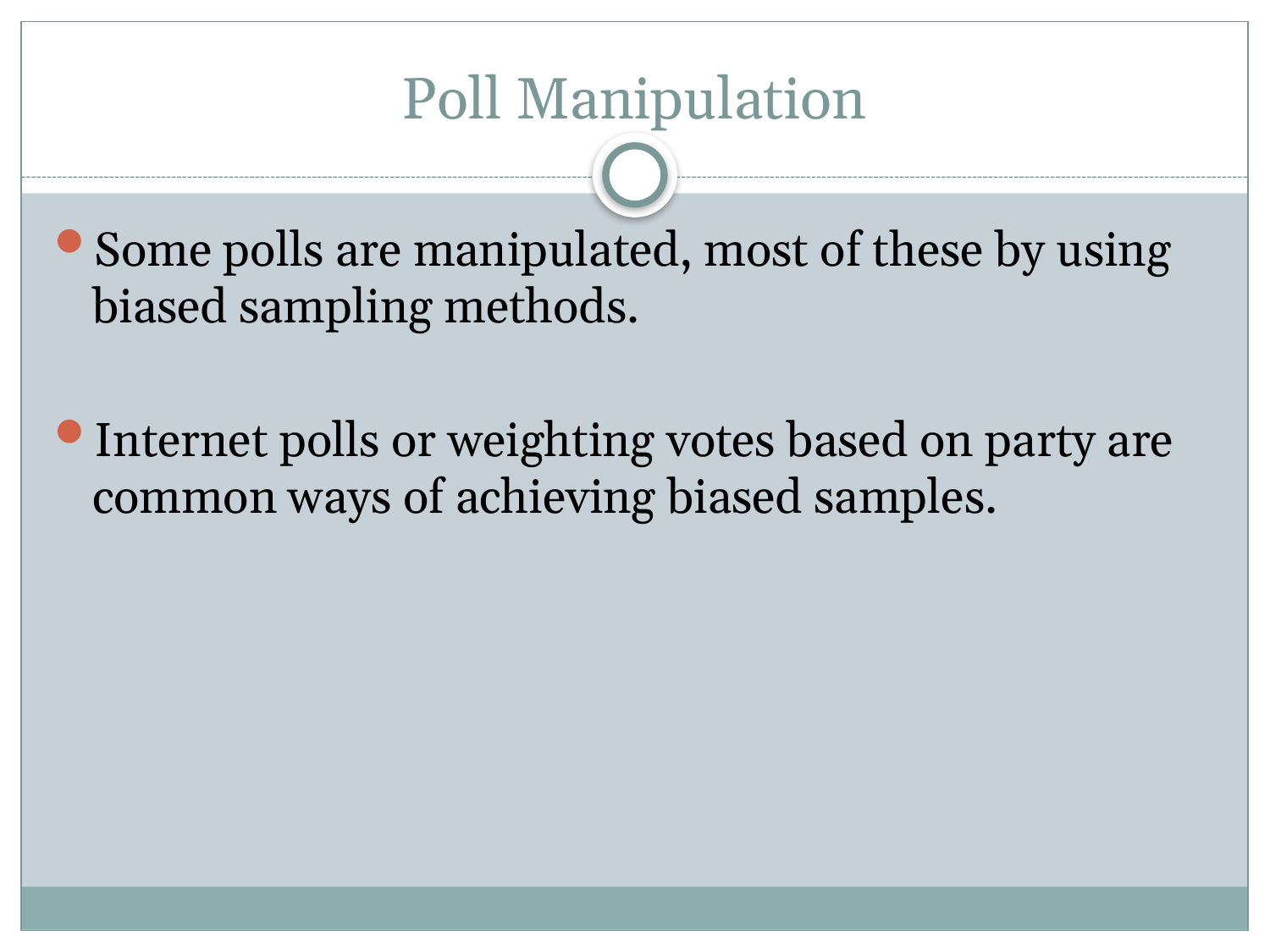

# Poll Manipulation
Some polls are manipulated, most of these by using biased sampling methods.

Internet polls or weighting votes based on party are common ways of achieving biased samples.